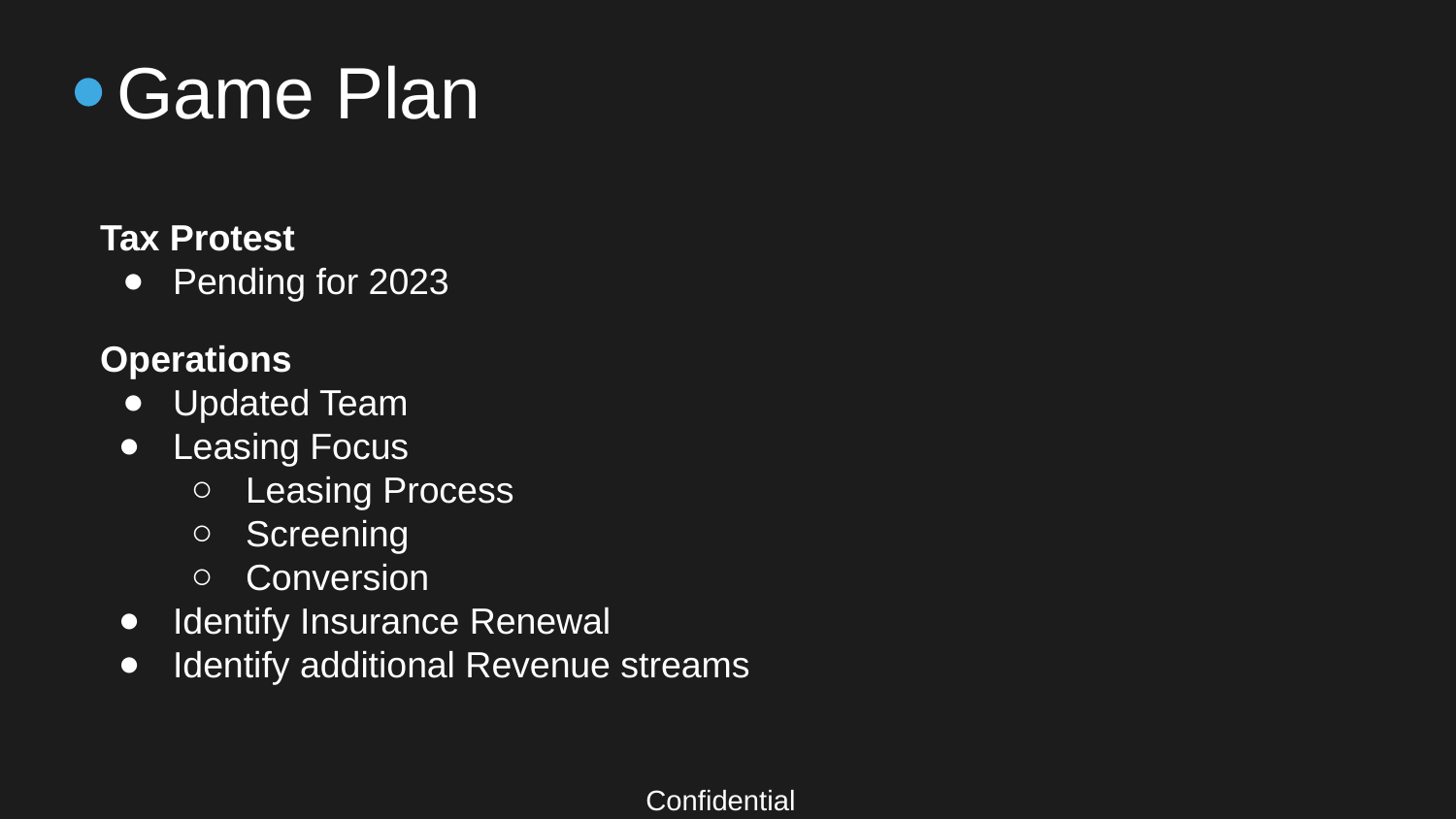

# Game Plan

Tax Protest
Pending for 2023

Operations
Updated Team
Leasing Focus
Leasing Process
Screening
Conversion
Identify Insurance Renewal
Identify additional Revenue streams

Confidential